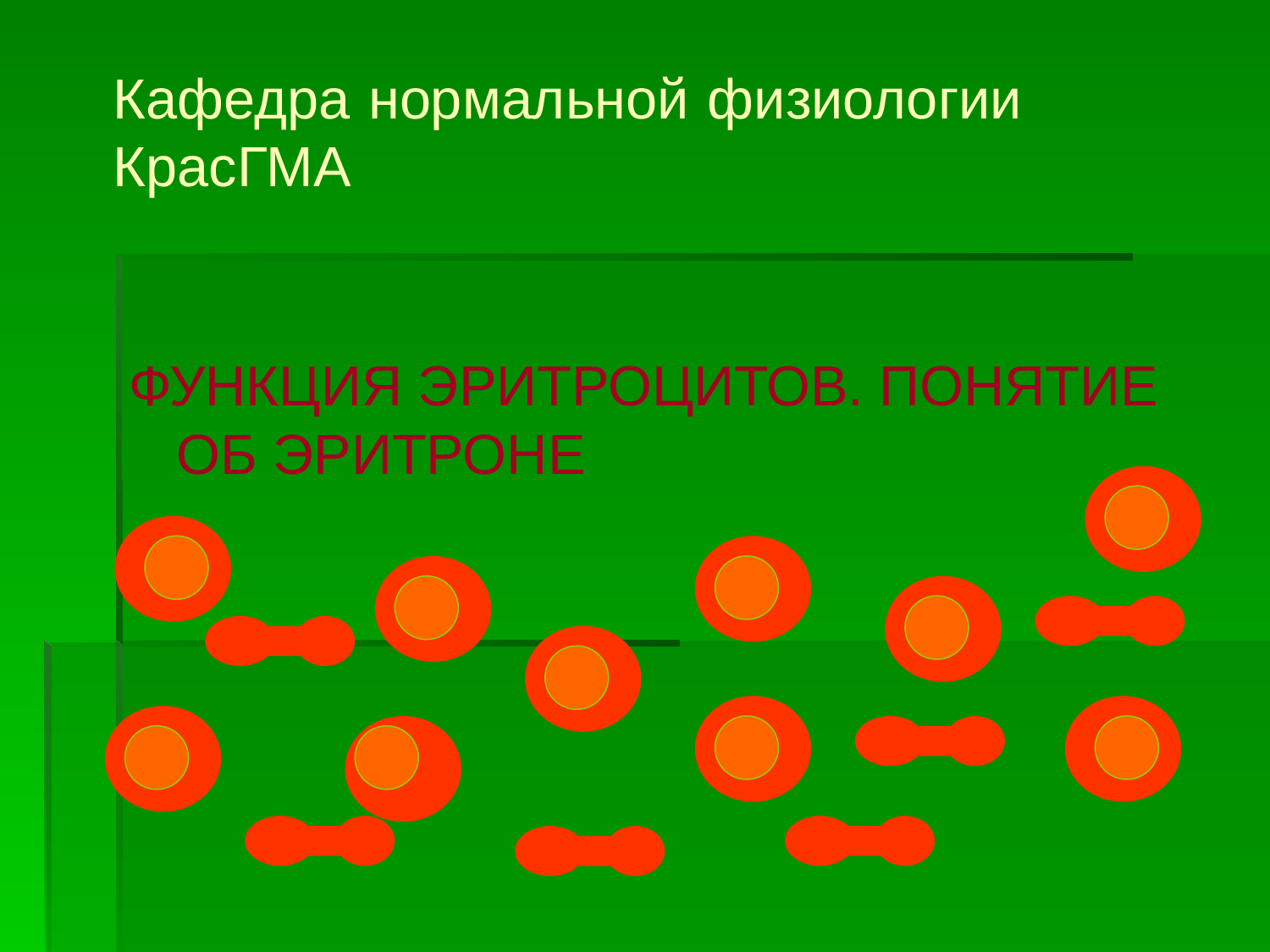

# Кафедра нормальной физиологии КрасГМА

ФУНКЦИЯ ЭРИТРОЦИТОВ. ПОНЯТИЕ ОБ ЭРИТРОНЕ